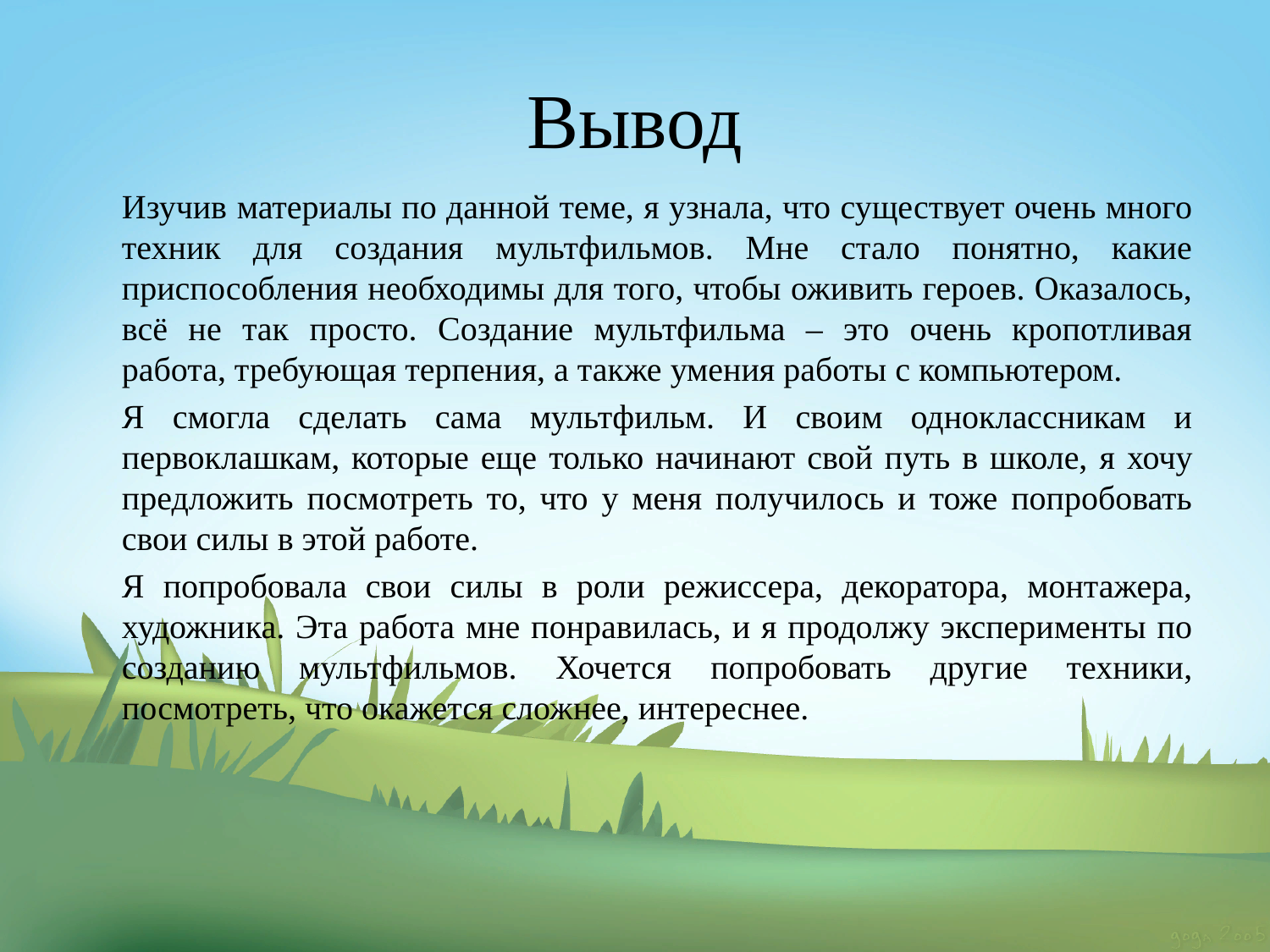

# Вывод
		Изучив материалы по данной теме, я узнала, что существует очень много техник для создания мультфильмов. Мне стало понятно, какие приспособления необходимы для того, чтобы оживить героев. Оказалось, всё не так просто. Создание мультфильма – это очень кропотливая работа, требующая терпения, а также умения работы с компьютером.
		Я смогла сделать сама мультфильм. И своим одноклассникам и первоклашкам, которые еще только начинают свой путь в школе, я хочу предложить посмотреть то, что у меня получилось и тоже попробовать свои силы в этой работе.
		Я попробовала свои силы в роли режиссера, декоратора, монтажера, художника. Эта работа мне понравилась, и я продолжу эксперименты по созданию мультфильмов. Хочется попробовать другие техники, посмотреть, что окажется сложнее, интереснее.